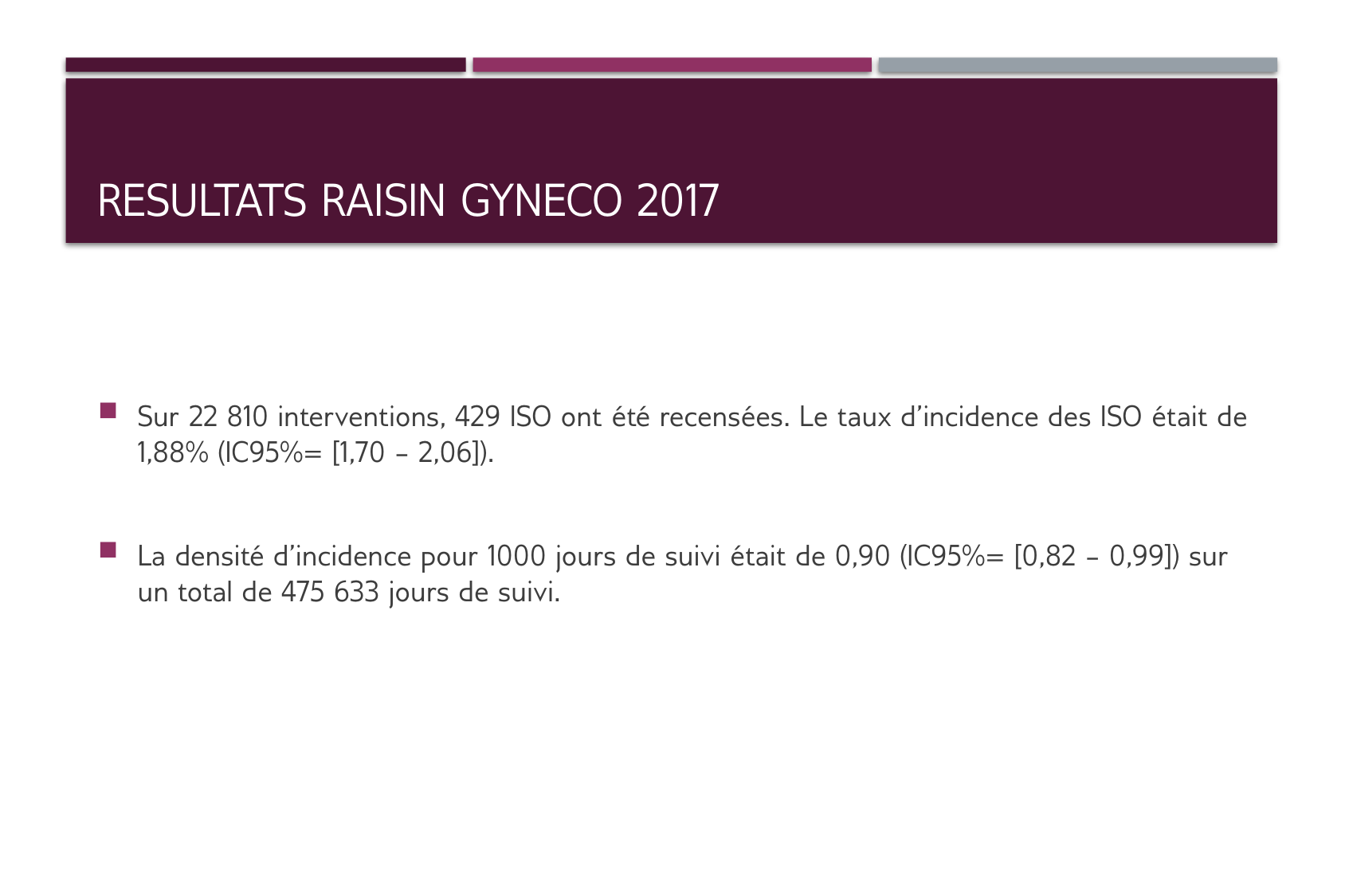

# Resultats raisin gyneco 2017
Sur 22 810 interventions, 429 ISO ont été recensées. Le taux d’incidence des ISO était de 1,88% (IC95%= [1,70 – 2,06]).

La densité d’incidence pour 1000 jours de suivi était de 0,90 (IC95%= [0,82 – 0,99]) sur un total de 475 633 jours de suivi.